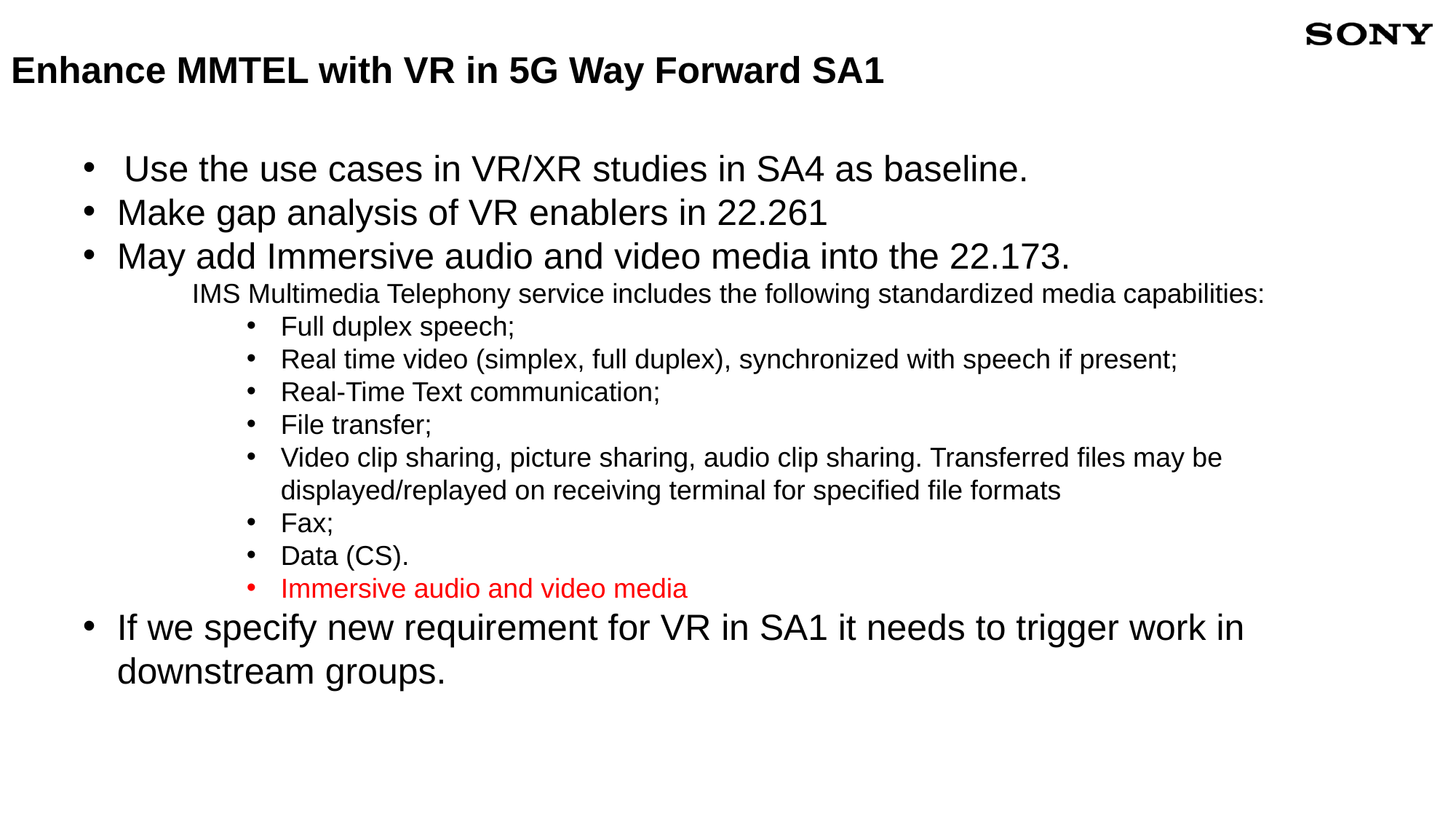

Enhance MMTEL with VR in 5G Way Forward SA1
Use the use cases in VR/XR studies in SA4 as baseline.
Make gap analysis of VR enablers in 22.261
May add Immersive audio and video media into the 22.173.
	IMS Multimedia Telephony service includes the following standardized media capabilities:
Full duplex speech;
Real time video (simplex, full duplex), synchronized with speech if present;
Real-Time Text communication;
File transfer;
Video clip sharing, picture sharing, audio clip sharing. Transferred files may be displayed/replayed on receiving terminal for specified file formats
Fax;
Data (CS).
Immersive audio and video media
If we specify new requirement for VR in SA1 it needs to trigger work in downstream groups.